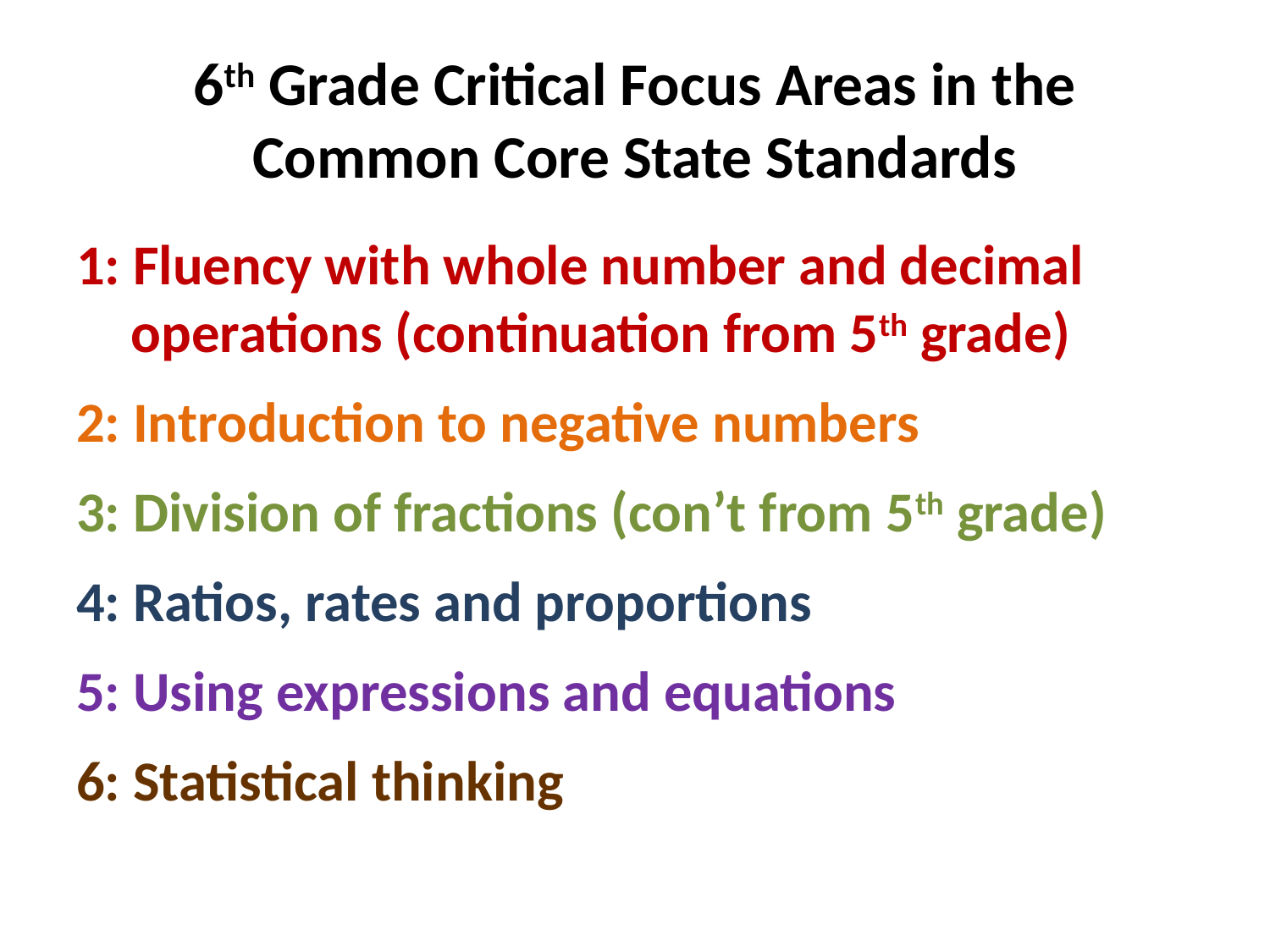

# 6th Grade Critical Focus Areas in the Common Core State Standards
1: Fluency with whole number and decimal operations (continuation from 5th grade)
2: Introduction to negative numbers
3: Division of fractions (con’t from 5th grade)
4: Ratios, rates and proportions
5: Using expressions and equations
6: Statistical thinking